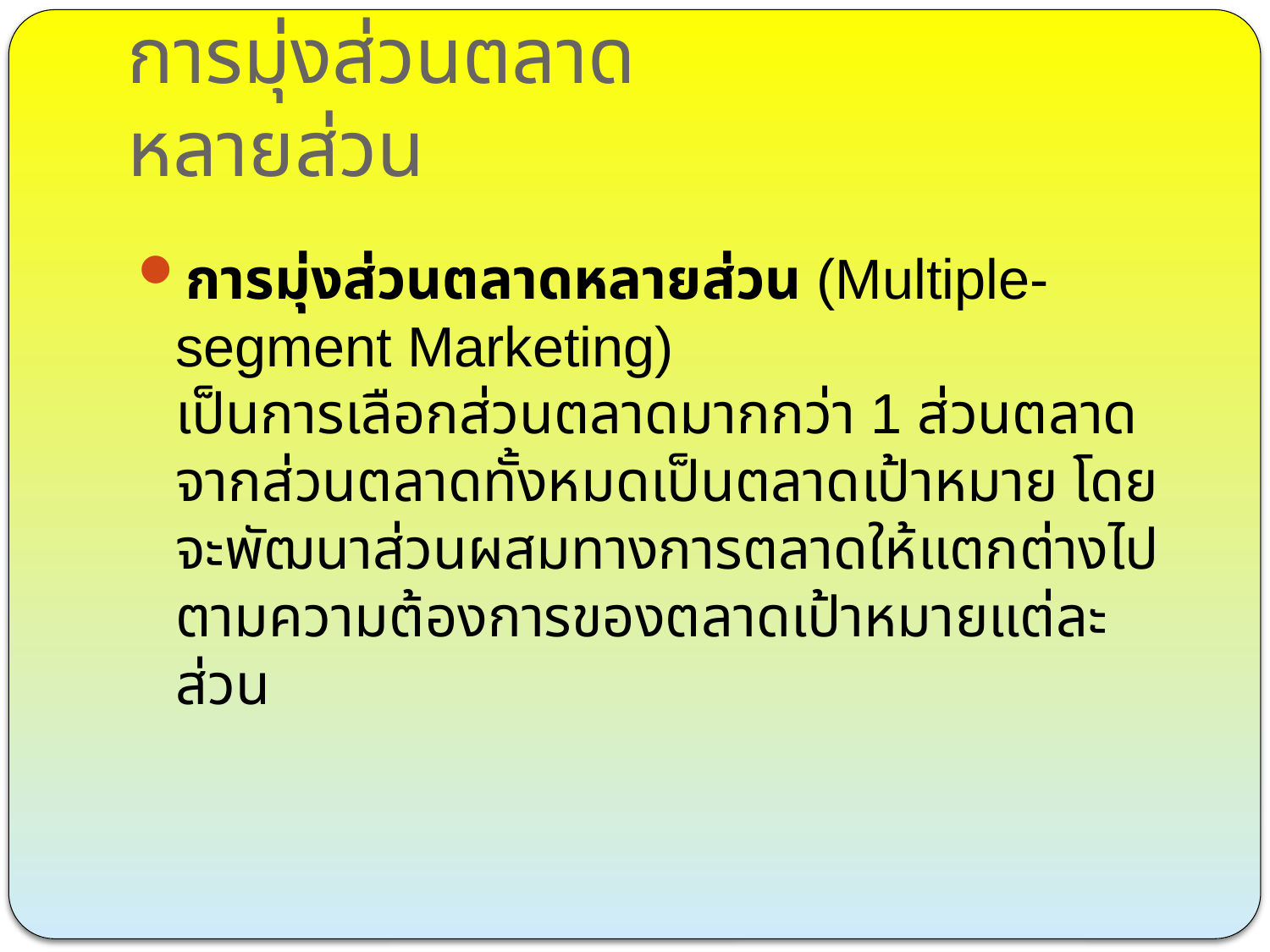

# การมุ่งส่วนตลาดหลายส่วน
การมุ่งส่วนตลาดหลายส่วน (Multiple-segment Marketing)                       เป็นการเลือกส่วนตลาดมากกว่า 1 ส่วนตลาด จากส่วนตลาดทั้งหมดเป็นตลาดเป้าหมาย โดยจะพัฒนาส่วนผสมทางการตลาดให้แตกต่างไปตามความต้องการของตลาดเป้าหมายแต่ละส่วน